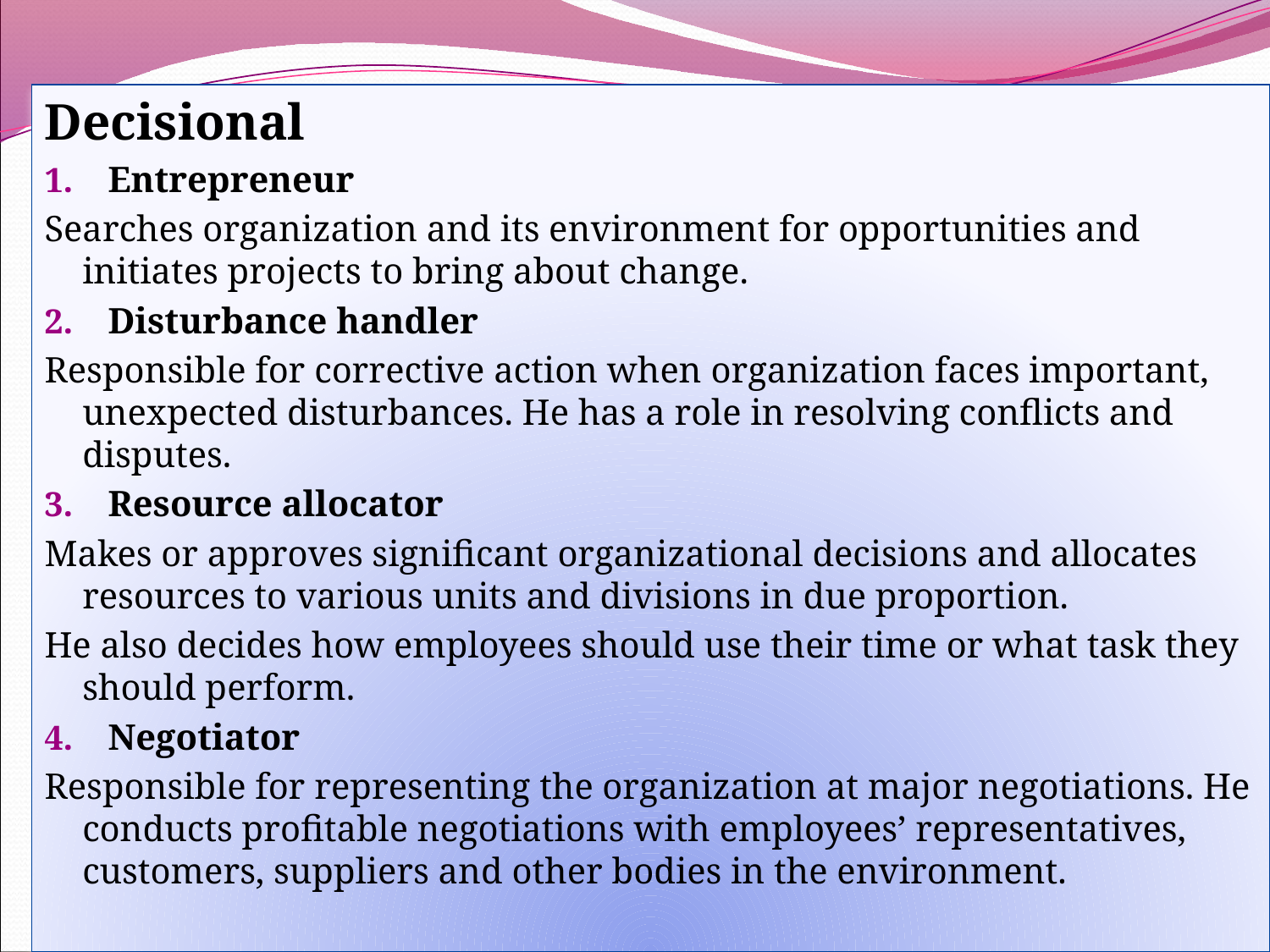

Decisional
Entrepreneur
Searches organization and its environment for opportunities and initiates projects to bring about change.
Disturbance handler
Responsible for corrective action when organization faces important, unexpected disturbances. He has a role in resolving conflicts and disputes.
Resource allocator
Makes or approves significant organizational decisions and allocates resources to various units and divisions in due proportion.
He also decides how employees should use their time or what task they should perform.
Negotiator
Responsible for representing the organization at major negotiations. He conducts profitable negotiations with employees’ representatives, customers, suppliers and other bodies in the environment.